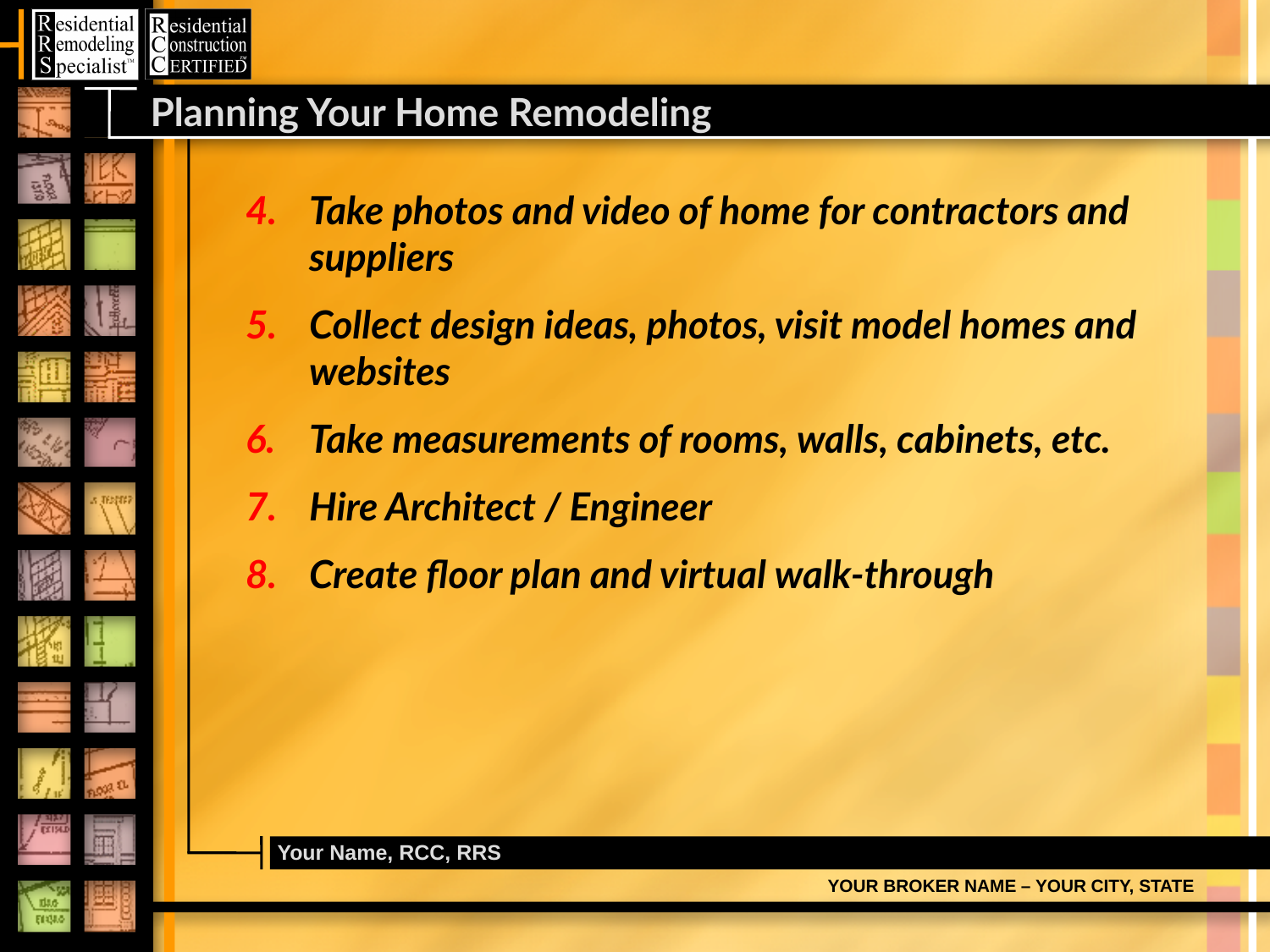

# Planning Your Home Remodeling
Take photos and video of home for contractors and suppliers
Collect design ideas, photos, visit model homes and websites
Take measurements of rooms, walls, cabinets, etc.
Hire Architect / Engineer
Create floor plan and virtual walk-through

Your Name, RCC, RRS